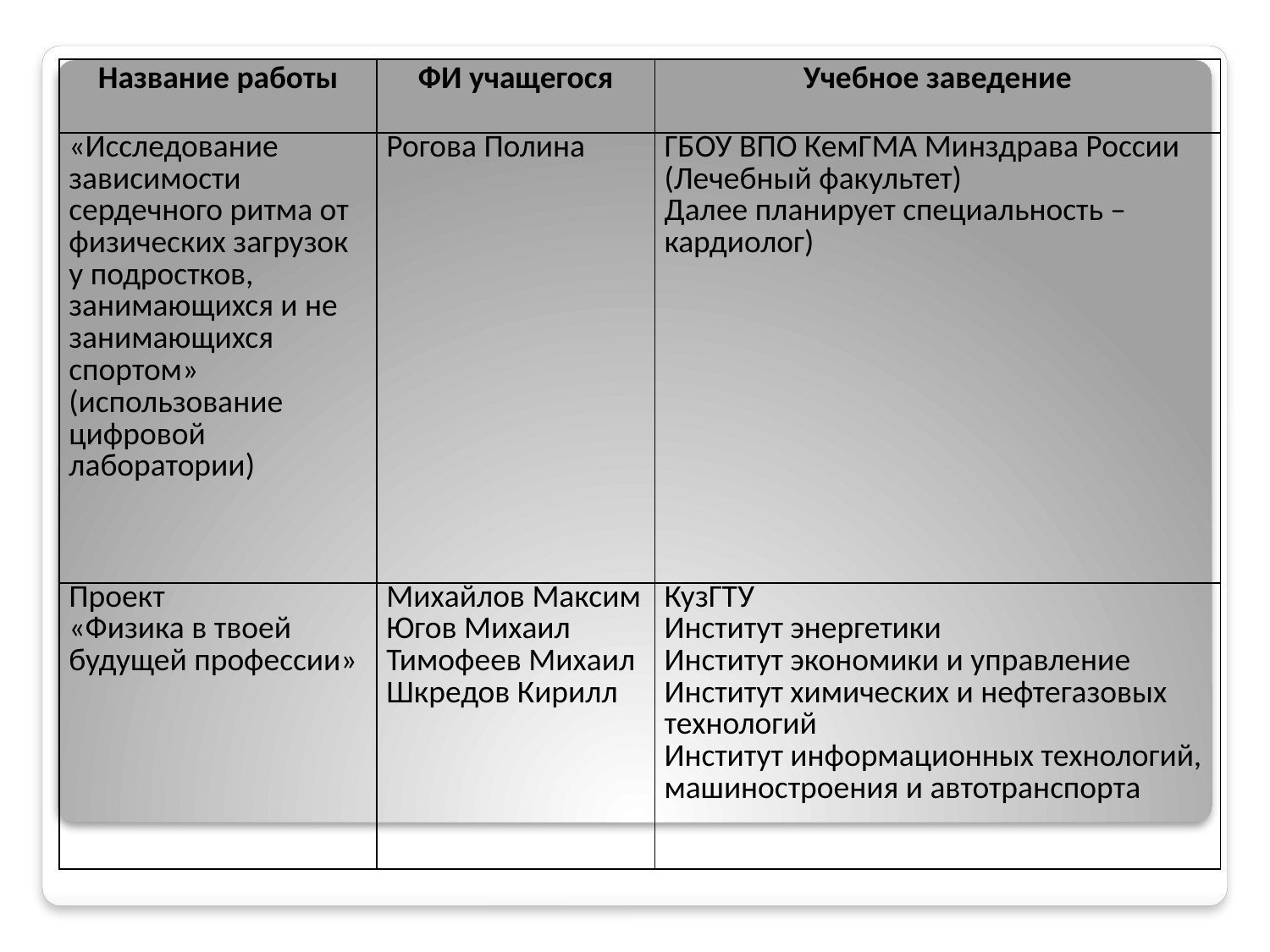

| Название работы | ФИ учащегося | Учебное заведение |
| --- | --- | --- |
| «Исследование зависимости сердечного ритма от физических загрузок у подростков, занимающихся и не занимающихся спортом» (использование цифровой лаборатории) | Рогова Полина | ГБОУ ВПО КемГМА Минздрава России (Лечебный факультет) Далее планирует специальность – кардиолог) |
| Проект «Физика в твоей будущей профессии» | Михайлов Максим Югов Михаил Тимофеев Михаил Шкредов Кирилл | КузГТУ Институт энергетики Институт экономики и управление Институт химических и нефтегазовых технологий Институт информационных технологий, машиностроения и автотранспорта |